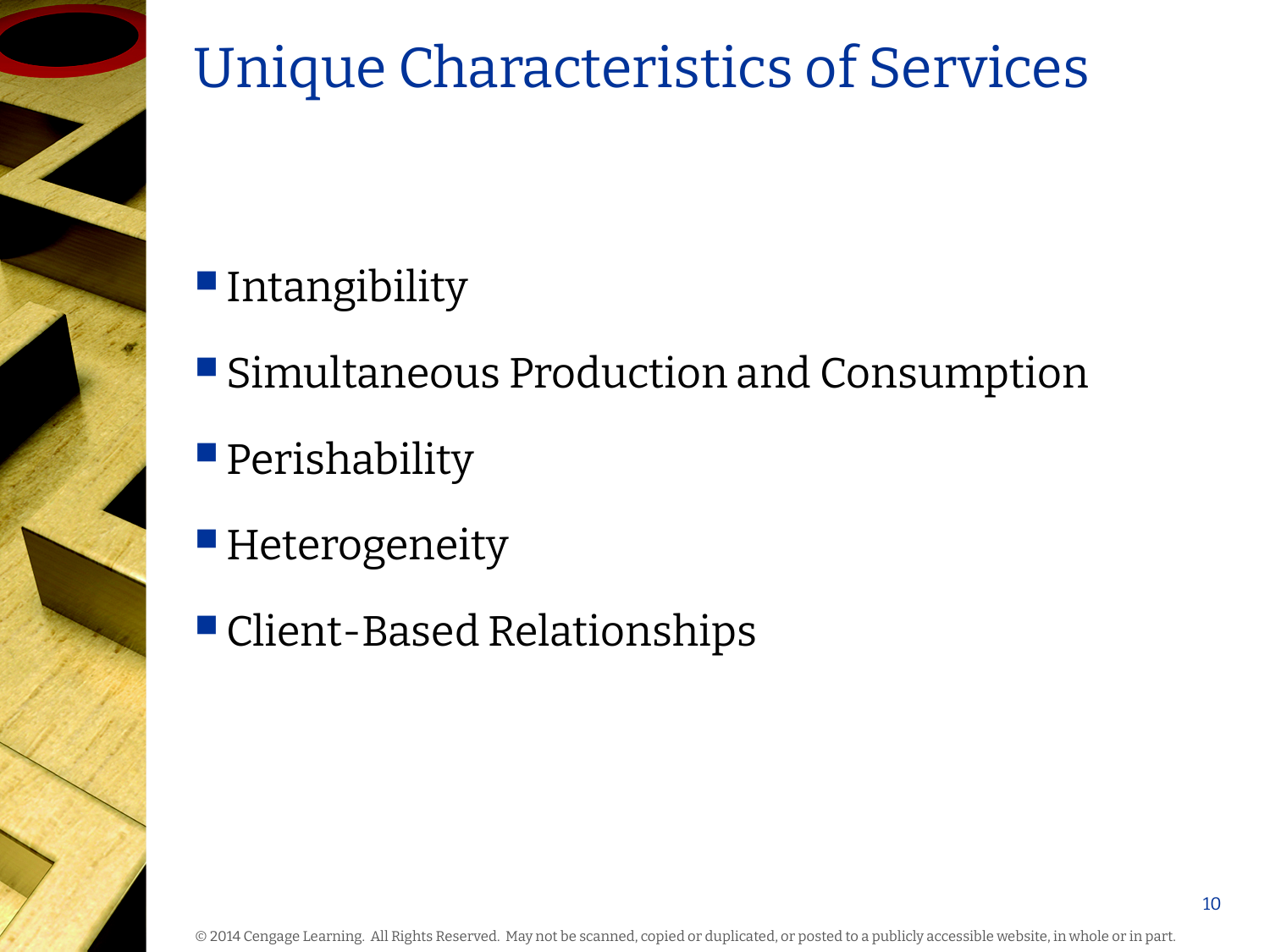

# Unique Characteristics of Services

Intangibility
Simultaneous Production and Consumption
Perishability
Heterogeneity
Client-Based Relationships
10